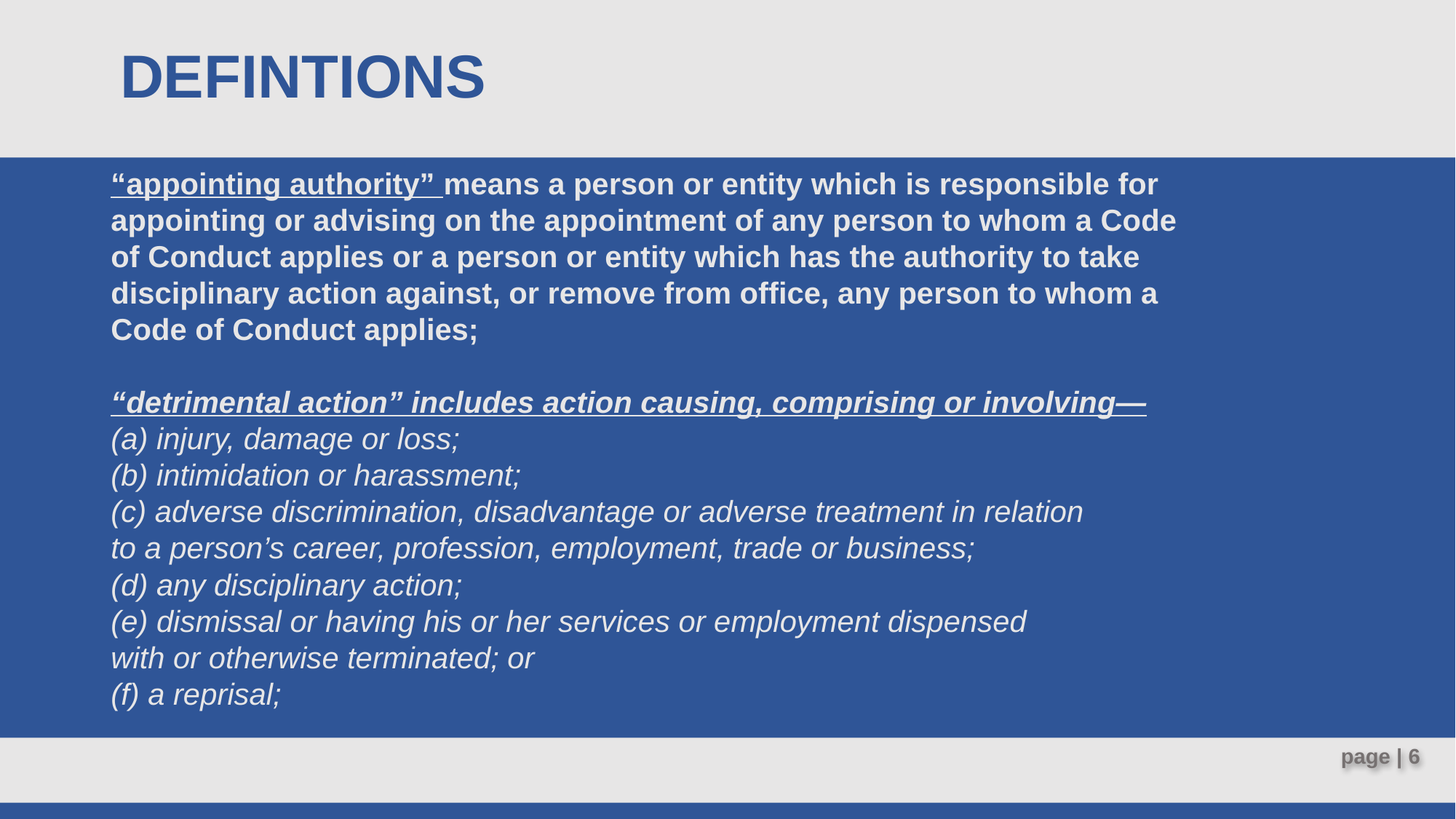

# DEFINTIONS
“appointing authority” means a person or entity which is responsible for
appointing or advising on the appointment of any person to whom a Code
of Conduct applies or a person or entity which has the authority to take
disciplinary action against, or remove from office, any person to whom a
Code of Conduct applies;

“detrimental action” includes action causing, comprising or involving—
(a) injury, damage or loss;
(b) intimidation or harassment;
(c) adverse discrimination, disadvantage or adverse treatment in relation
to a person’s career, profession, employment, trade or business;
(d) any disciplinary action;
(e) dismissal or having his or her services or employment dispensed
with or otherwise terminated; or
(f) a reprisal;